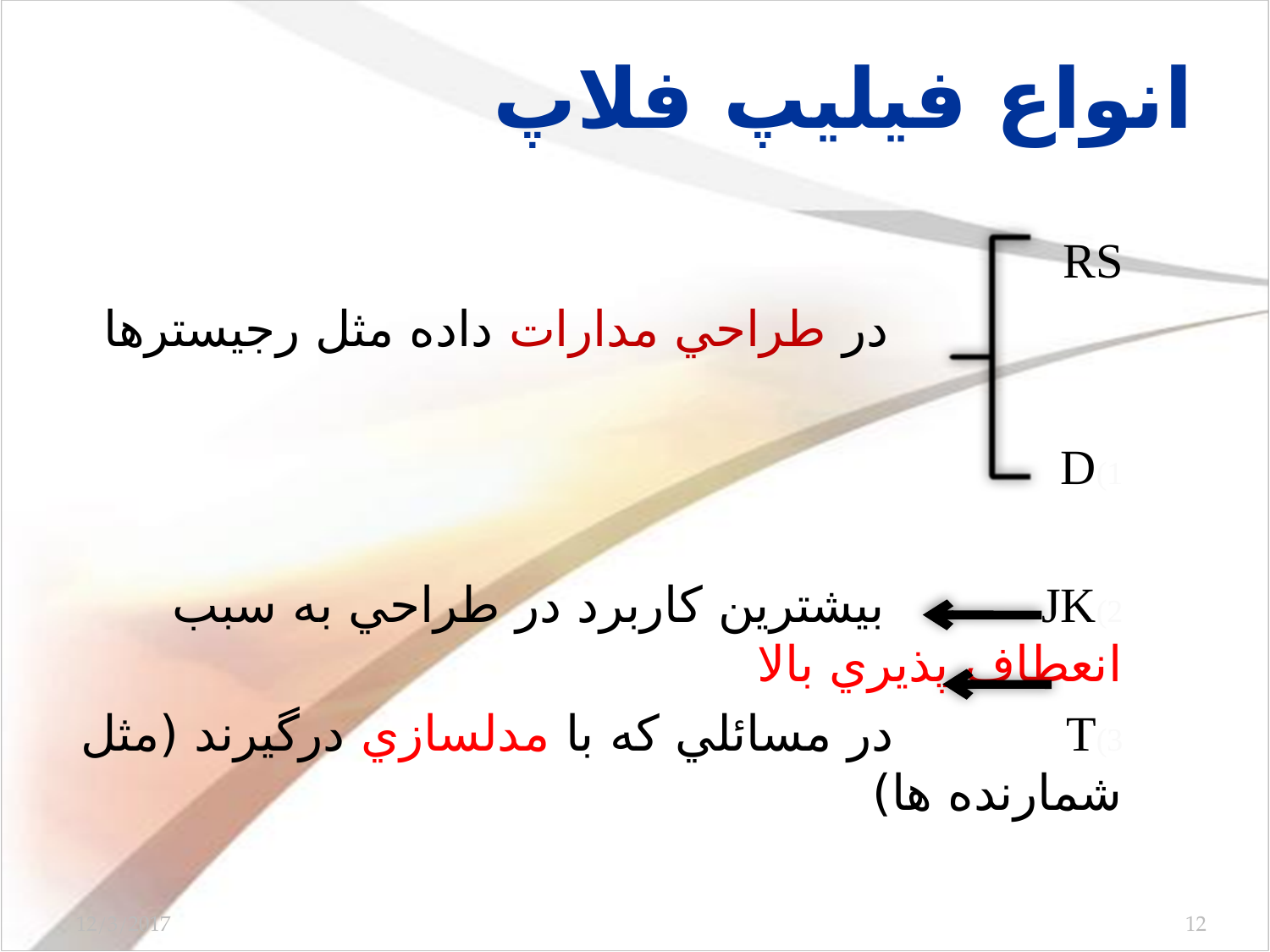

# انواع فيليپ فلاپ
RS
               در طراحي مدارات داده مثل رجيسترها

D

JK          بيشترين کاربرد در طراحي به سبب انعطاف پذيري بالا
T           در مسائلي که با مدلسازي درگيرند (مثل شمارنده ها)

12/3/2017
12